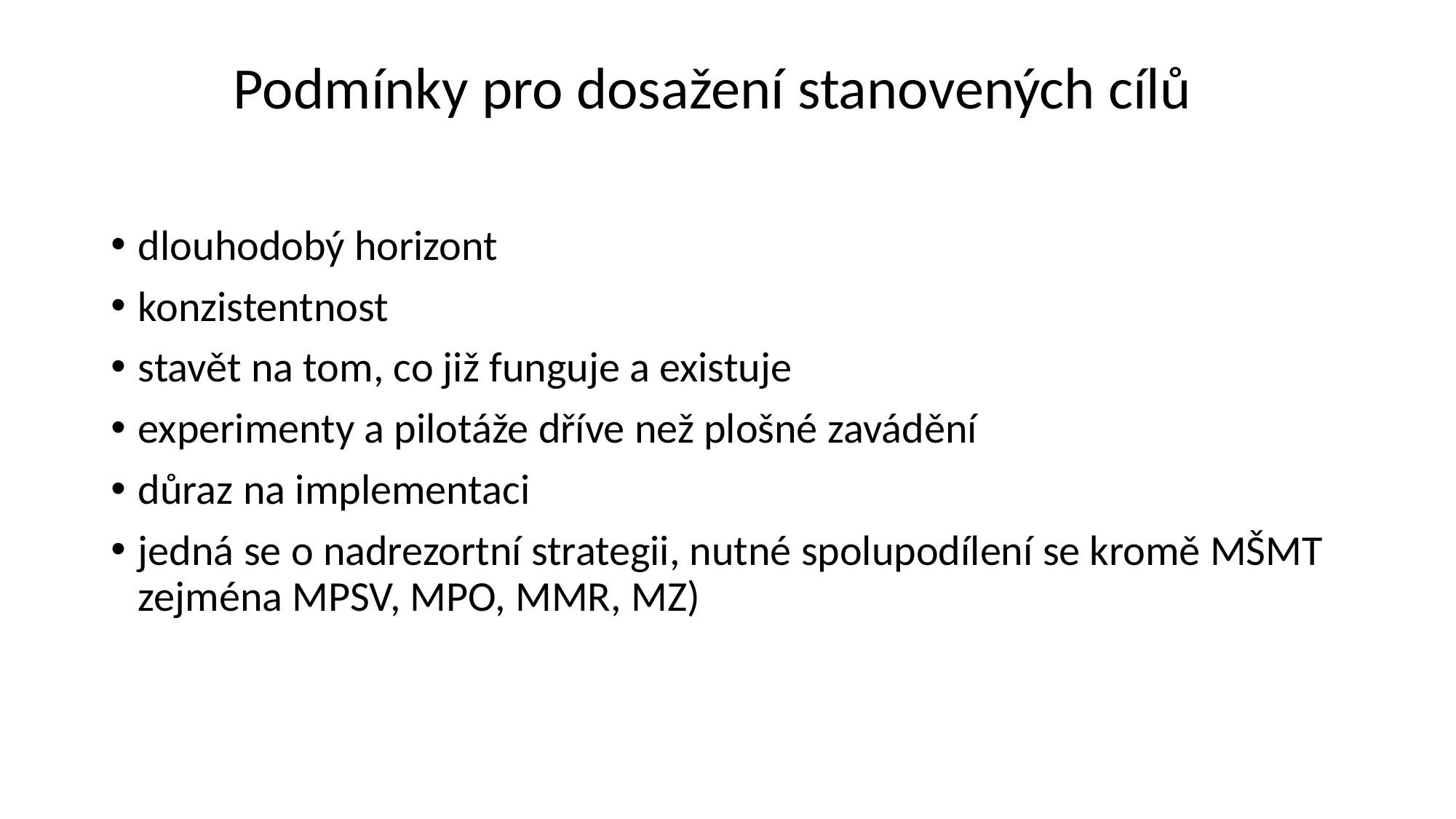

# Podmínky pro dosažení stanovených cílů
dlouhodobý horizont
konzistentnost
stavět na tom, co již funguje a existuje
experimenty a pilotáže dříve než plošné zavádění
důraz na implementaci
jedná se o nadrezortní strategii, nutné spolupodílení se kromě MŠMT zejména MPSV, MPO, MMR, MZ)